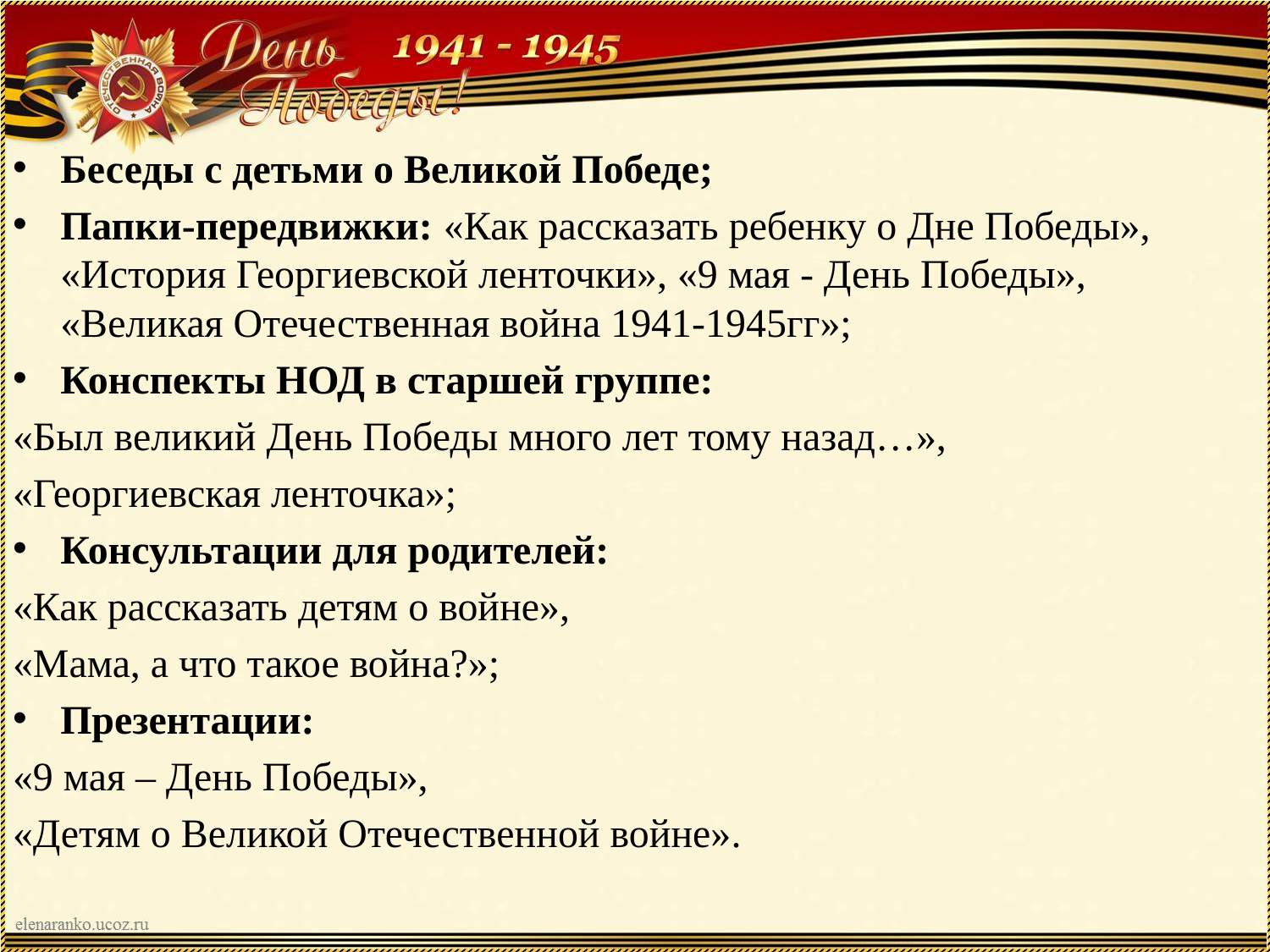

Беседы с детьми о Великой Победе;
Папки-передвижки: «Как рассказать ребенку о Дне Победы», «История Георгиевской ленточки», «9 мая - День Победы», «Великая Отечественная война 1941-1945гг»;
Конспекты НОД в старшей группе:
«Был великий День Победы много лет тому назад…»,
«Георгиевская ленточка»;
Консультации для родителей:
«Как рассказать детям о войне»,
«Мама, а что такое война?»;
Презентации:
«9 мая – День Победы»,
«Детям о Великой Отечественной войне».